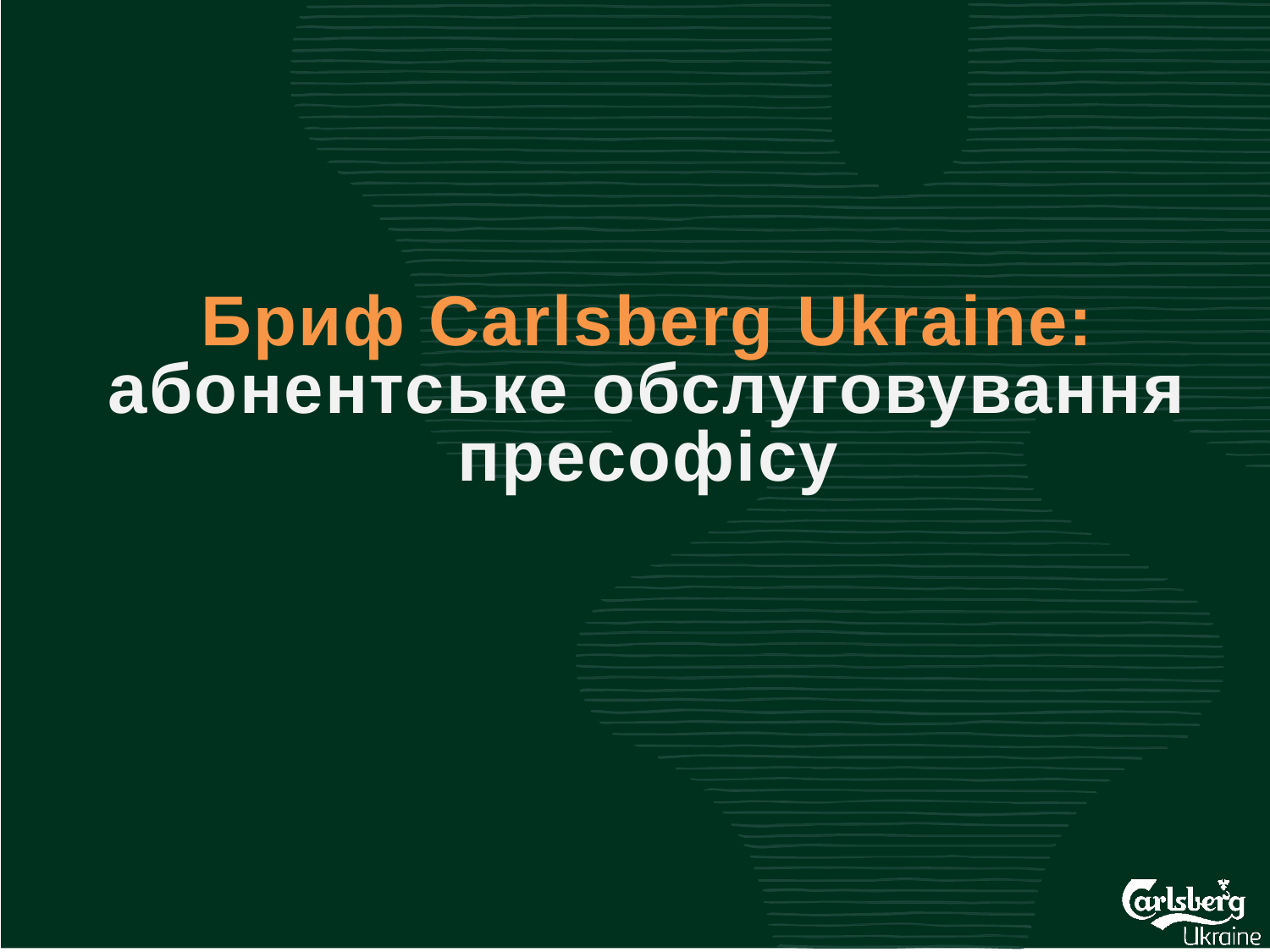

# Бриф Carlsberg Ukraine: абонентське обслуговування пресофісу